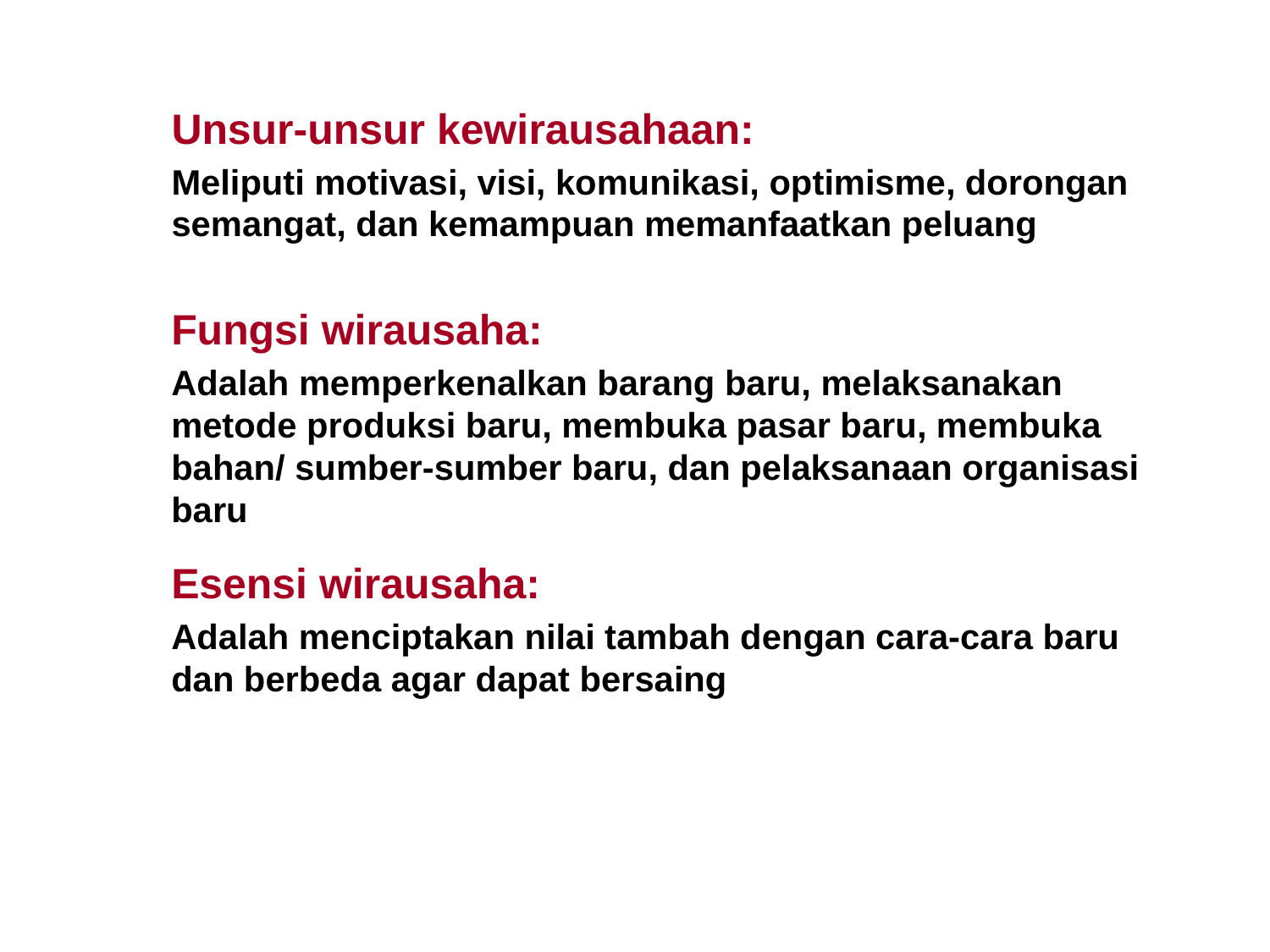

Unsur-unsur kewirausahaan:
Meliputi motivasi, visi, komunikasi, optimisme, dorongan semangat, dan kemampuan memanfaatkan peluang
Fungsi wirausaha:
Adalah memperkenalkan barang baru, melaksanakan metode produksi baru, membuka pasar baru, membuka bahan/ sumber-sumber baru, dan pelaksanaan organisasi baru
Esensi wirausaha:
Adalah menciptakan nilai tambah dengan cara-cara baru dan berbeda agar dapat bersaing